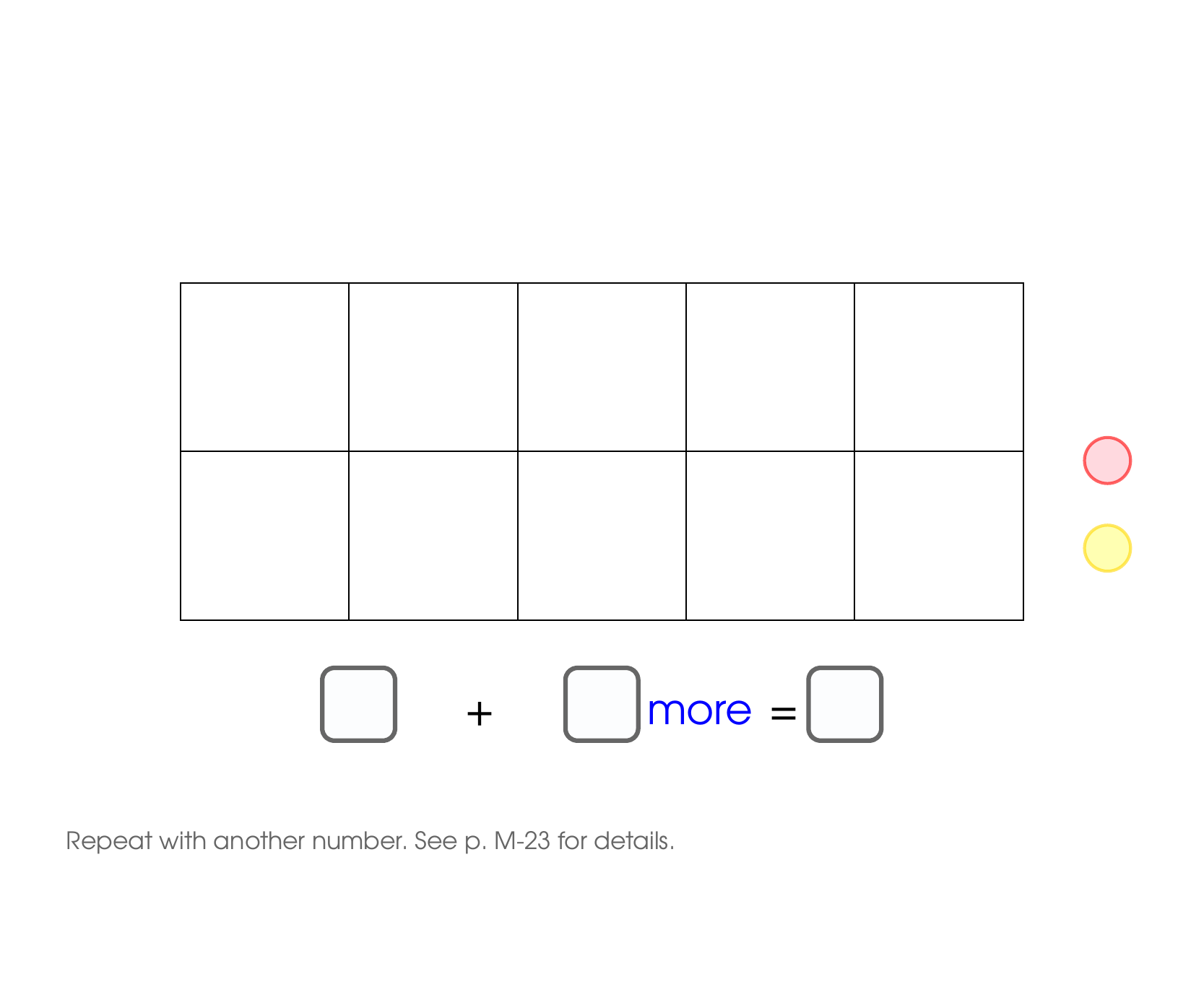

|  |  |  |  |  |
| --- | --- | --- | --- | --- |
|  |  |  |  |  |

+
more
=
Repeat with another number. See p. M-23 for details.